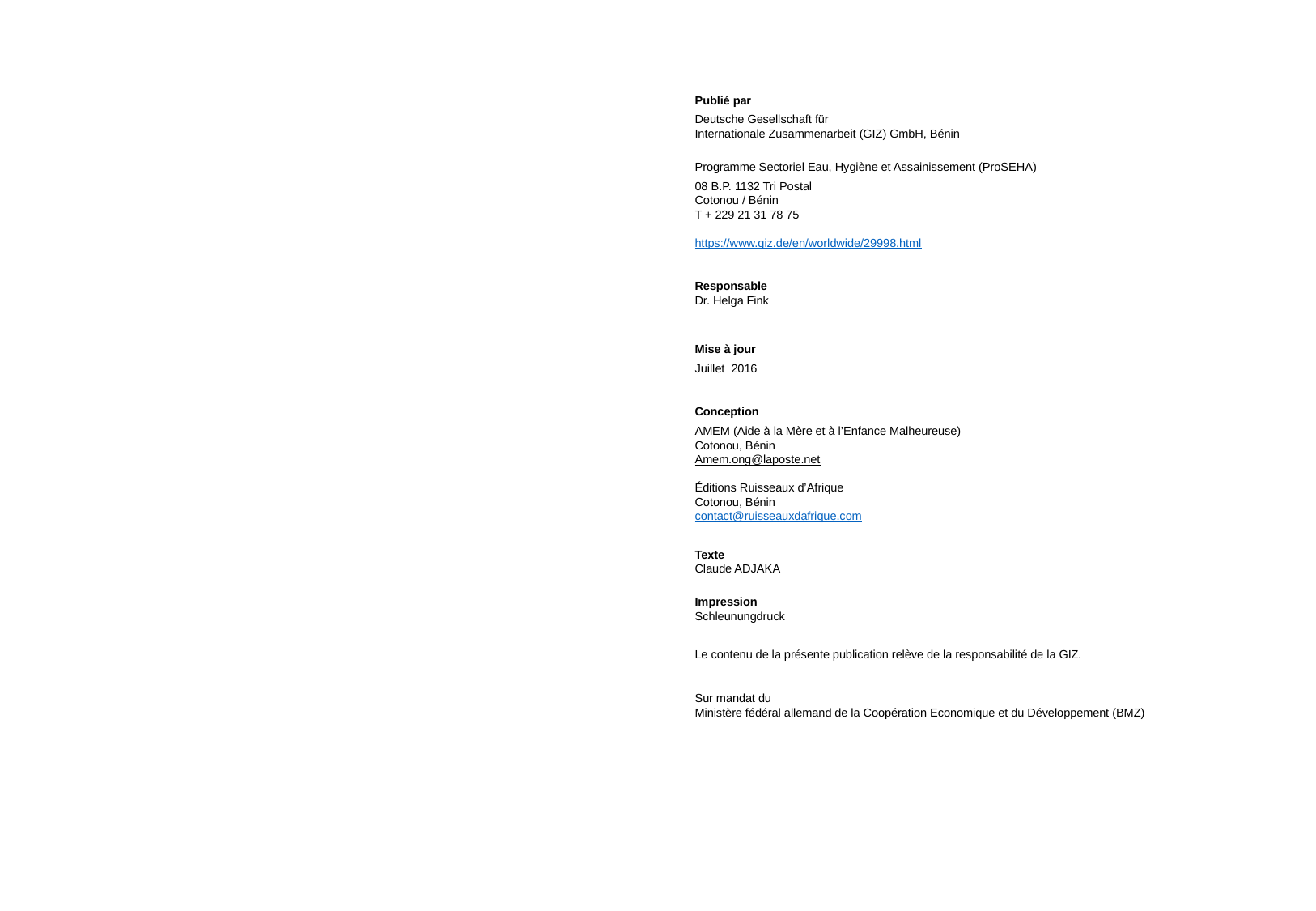

Publié par
Deutsche Gesellschaft für
Internationale Zusammenarbeit (GIZ) GmbH, Bénin

Programme Sectoriel Eau, Hygiène et Assainissement (ProSEHA)
08 B.P. 1132 Tri Postal
Cotonou / Bénin
T + 229 21 31 78 75
https://www.giz.de/en/worldwide/29998.html

Responsable
Dr. Helga Fink

Mise à jour
Juillet  2016

Conception
AMEM (Aide à la Mère et à l’Enfance Malheureuse)
Cotonou, Bénin
Amem.ong@laposte.net
Éditions Ruisseaux d’Afrique
Cotonou, Bénin
contact@ruisseauxdafrique.com

Texte
Claude ADJAKA

Impression
Schleunungdruck
Le contenu de la présente publication relève de la responsabilité de la GIZ.

Sur mandat du
Ministère fédéral allemand de la Coopération Economique et du Développement (BMZ)